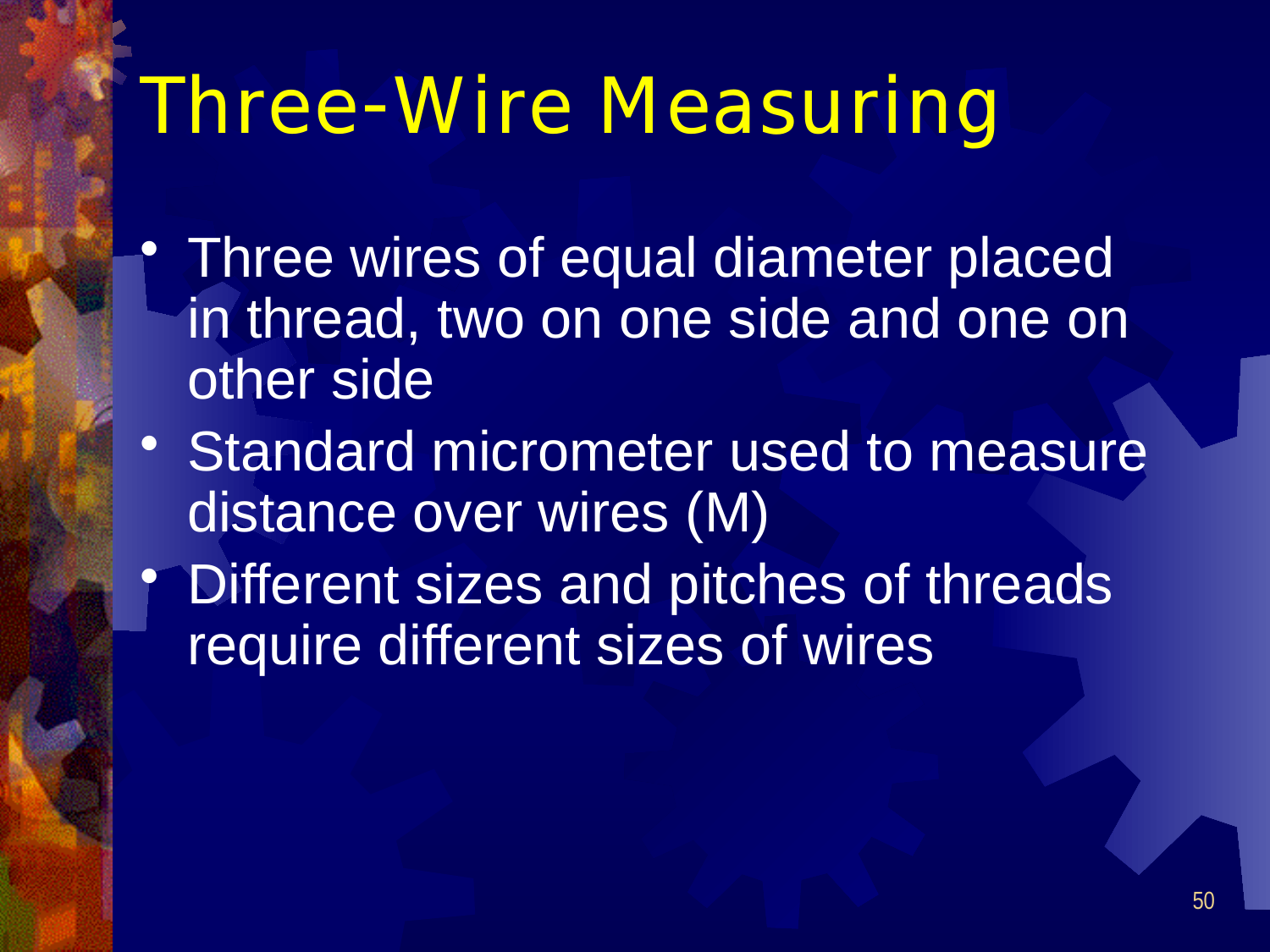

# Three-Wire Measuring
Three wires of equal diameter placed in thread, two on one side and one on other side
Standard micrometer used to measure distance over wires (M)
Different sizes and pitches of threads require different sizes of wires
50